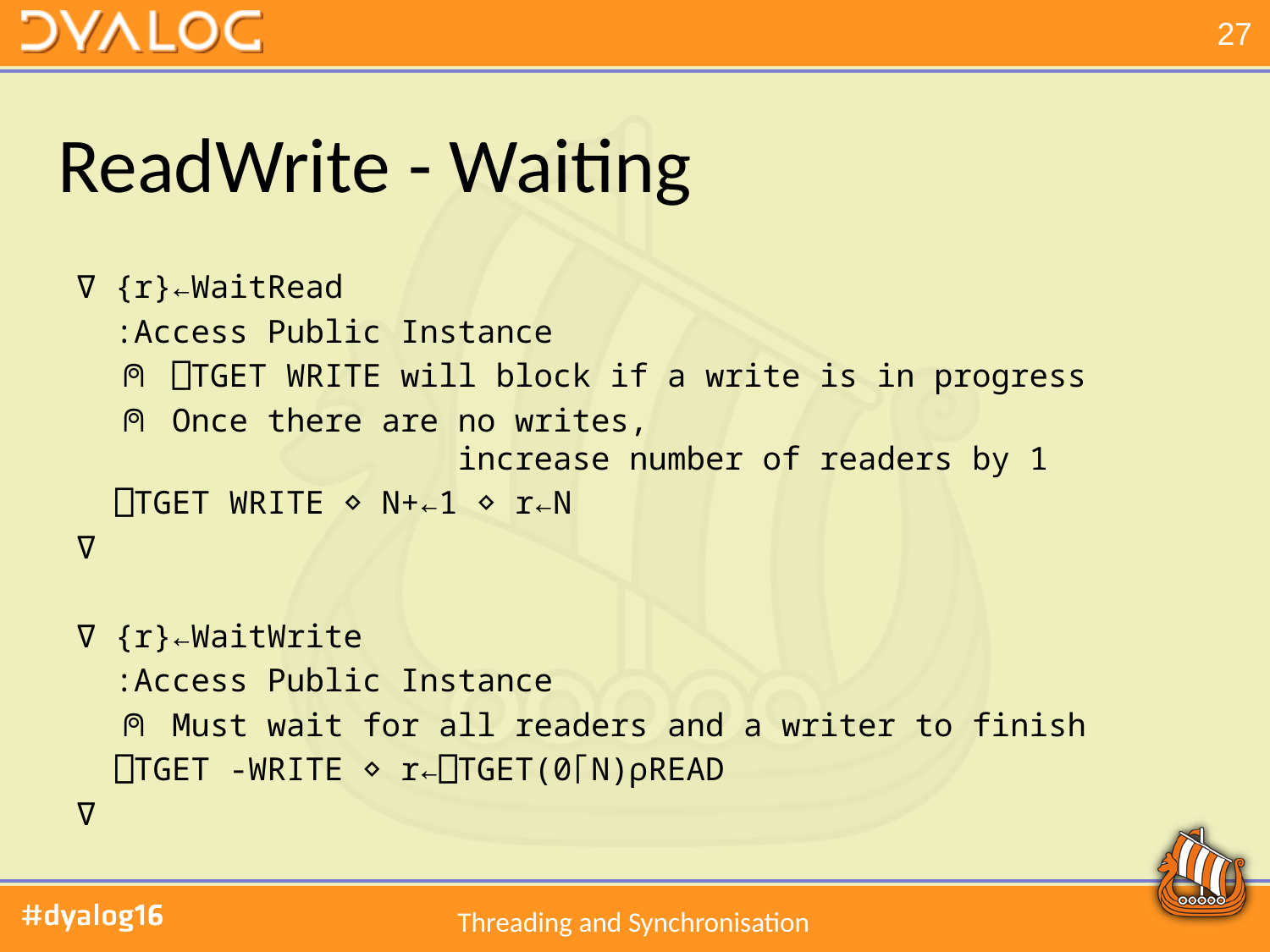

# ReadWrite - Waiting
 ∇ {r}←WaitRead
   :Access Public Instance
   ⍝ ⎕TGET WRITE will block if a write is in progress
   ⍝ Once there are no writes,
                     increase number of readers by 1
   ⎕TGET WRITE ⋄ N+←1 ⋄ r←N
 ∇

 ∇ {r}←WaitWrite
   :Access Public Instance
   ⍝ Must wait for all readers and a writer to finish
   ⎕TGET -WRITE ⋄ r←⎕TGET(0⌈N)⍴READ
 ∇
Threading and Synchronisation